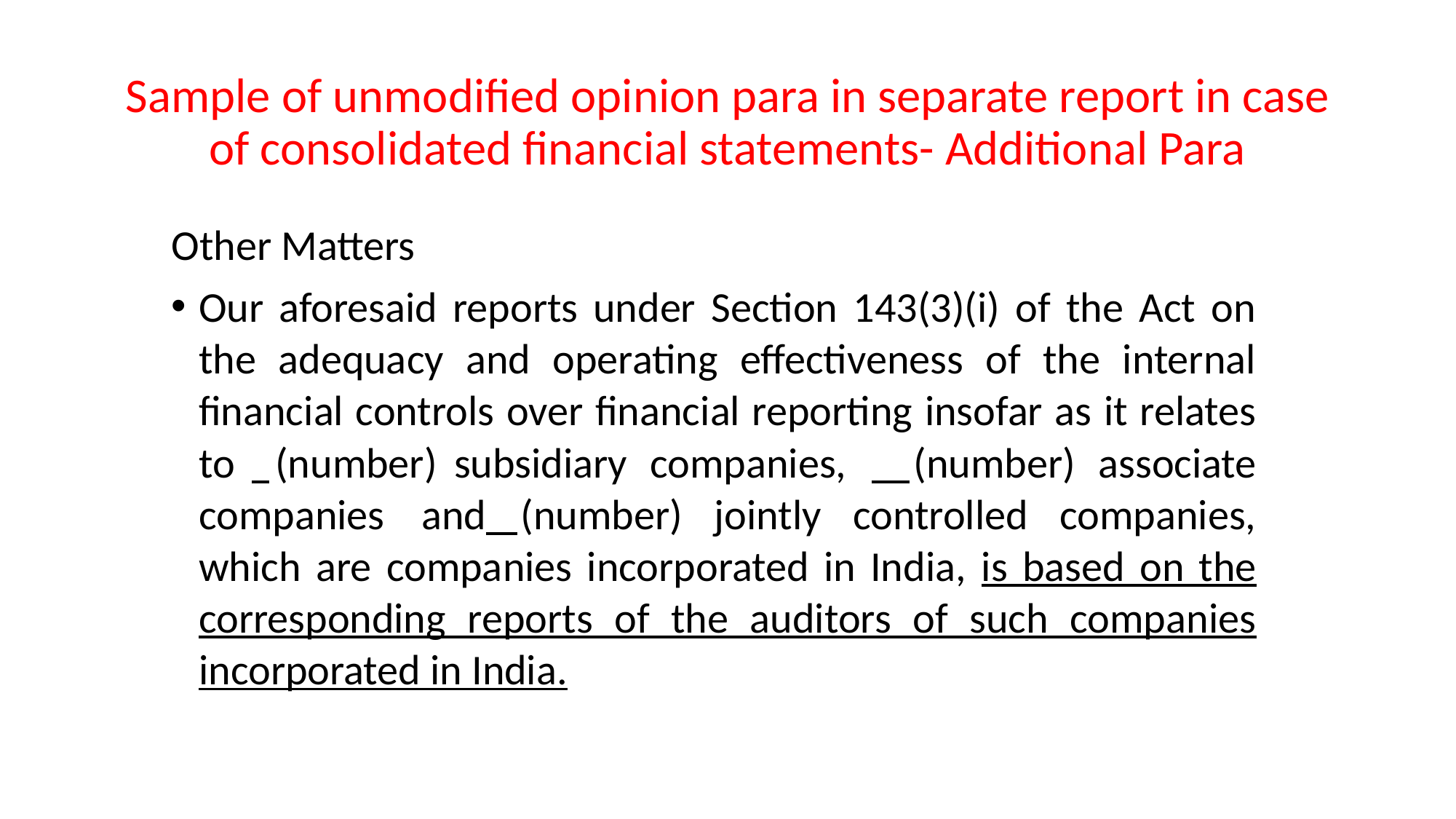

# Sample of unmodified opinion para in separate report in case of consolidated financial statements- Additional Para
Other Matters
Our aforesaid reports under Section 143(3)(i) of the Act on the adequacy and operating effectiveness of the internal financial controls over financial reporting insofar as it relates to  (number) subsidiary companies,   (number) associate companies and (number) jointly controlled companies, which are companies incorporated in India, is based on the corresponding reports of the auditors of such companies incorporated in India.